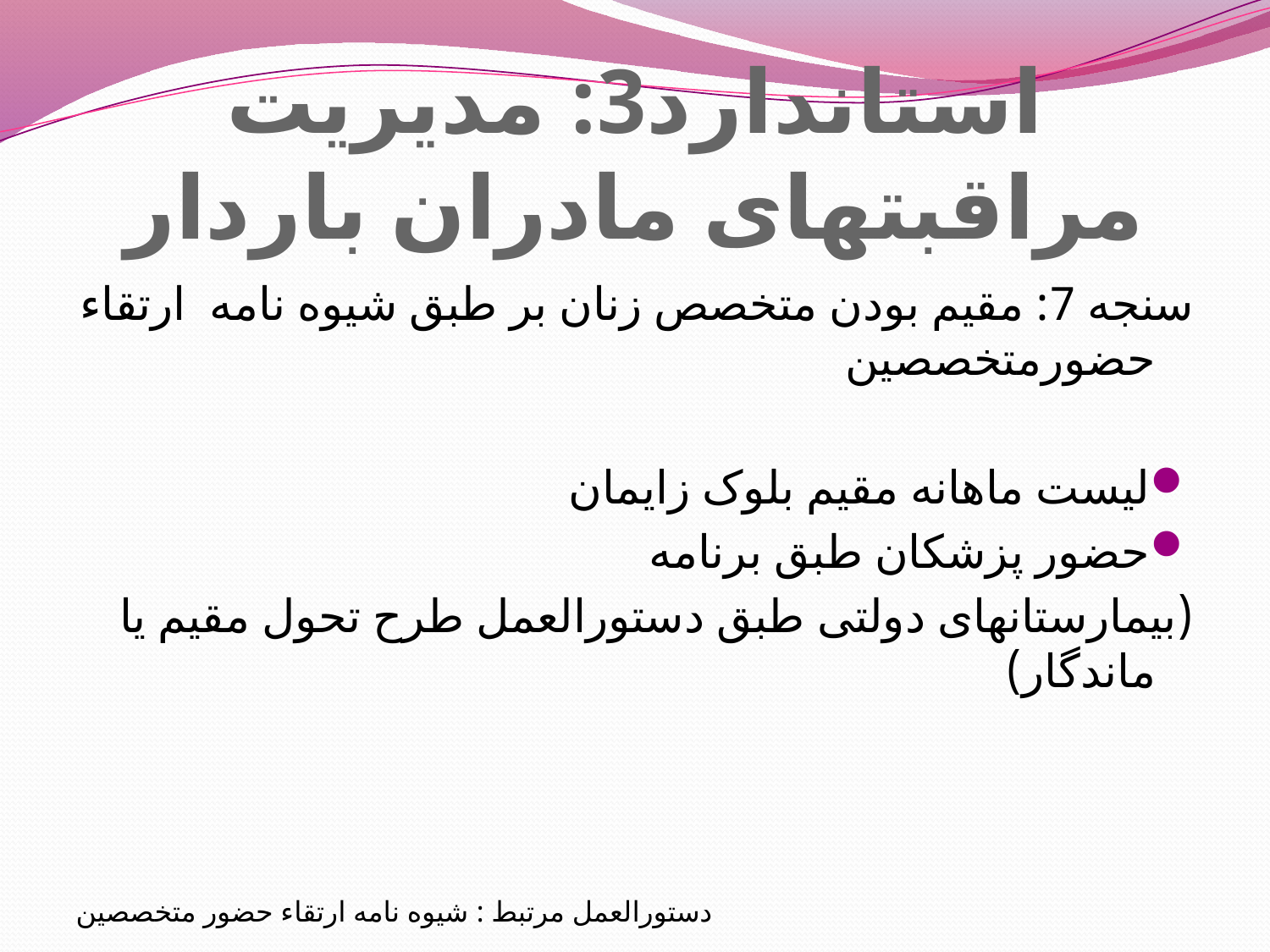

# استاندارد3: مدیریت مراقبتهای مادران باردار
سنجه 7: مقیم بودن متخصص زنان بر طبق شیوه نامه  ارتقاء حضورمتخصصین

لیست ماهانه مقیم بلوک زایمان
حضور پزشکان طبق برنامه
(بیمارستانهای دولتی طبق دستورالعمل طرح تحول مقیم یا ماندگار)

دستورالعمل مرتبط : شیوه نامه ارتقاء حضور متخصصین